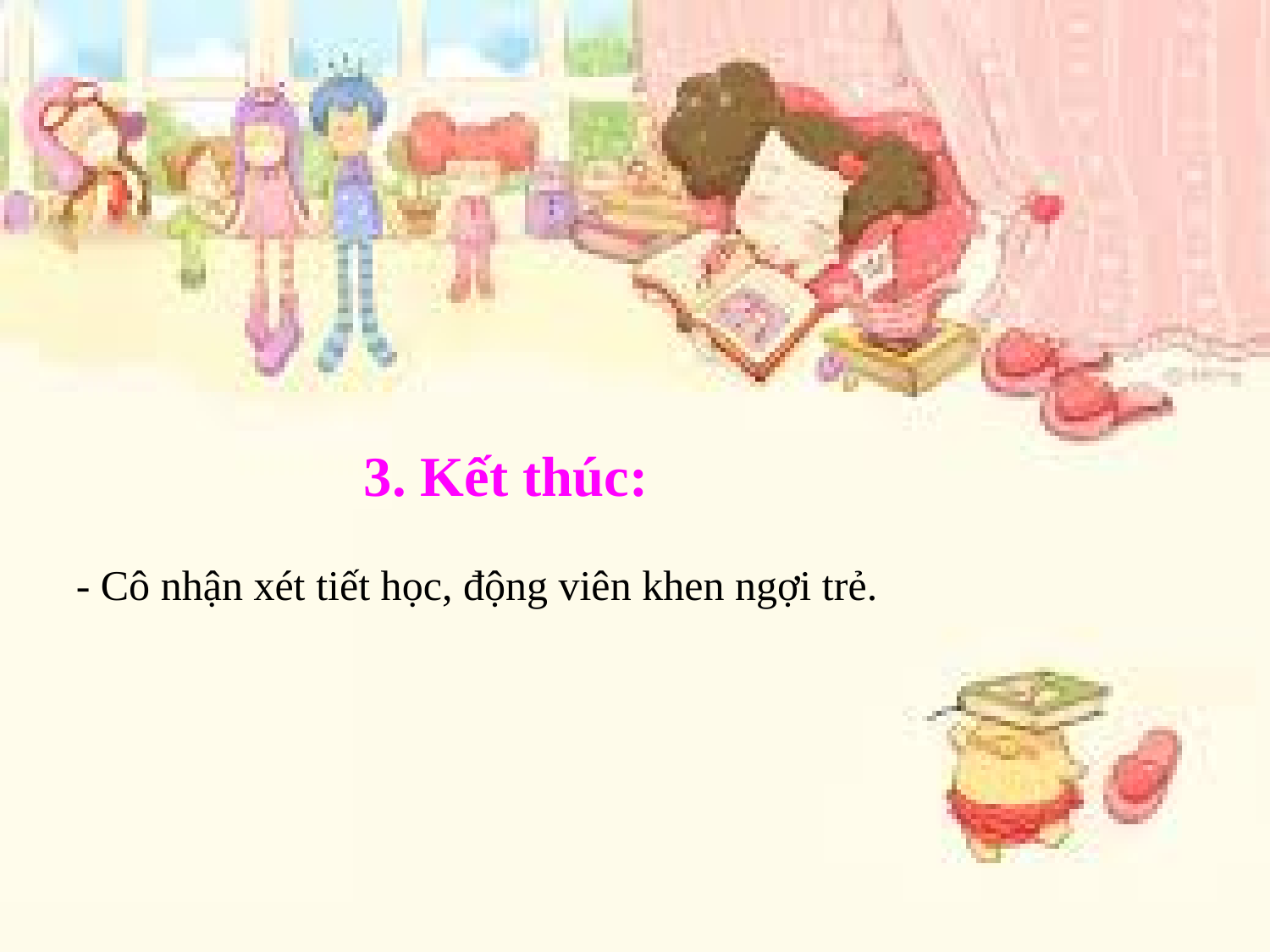

3. Kết thúc:

- Cô nhận xét tiết học, động viên khen ngợi trẻ.